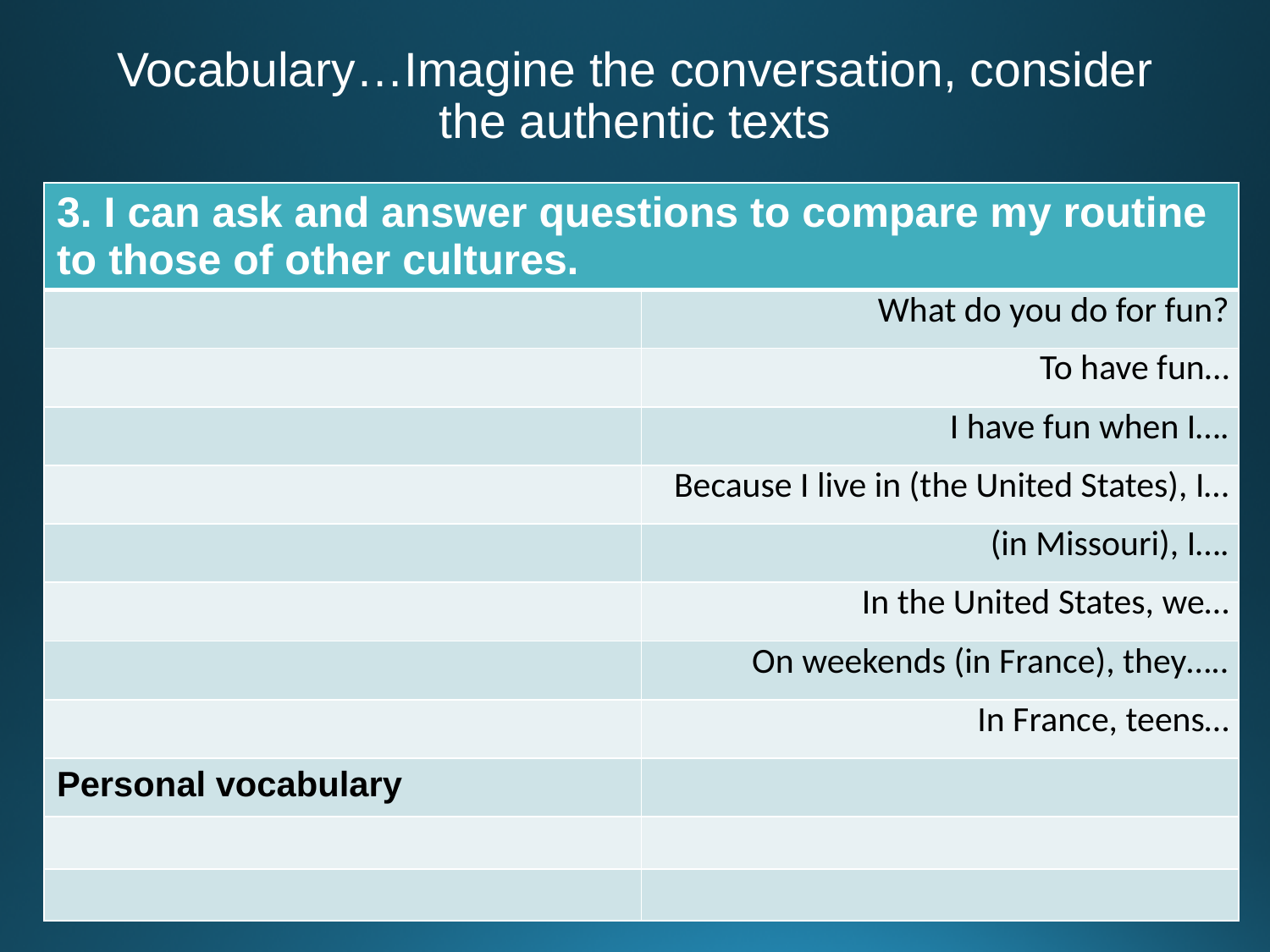

# Vocabulary…Imagine the conversation, consider the authentic texts
| 3. I can ask and answer questions to compare my routine to those of other cultures. |  |
| --- | --- |
|  | What do you do for fun? |
|  | To have fun… |
|  | I have fun when I…. |
|  | Because I live in (the United States), I… |
|  | (in Missouri), I…. |
|  | In the United States, we… |
|  | On weekends (in France), they….. |
|  | In France, teens… |
| Personal vocabulary |  |
|  |  |
|  |  |
55